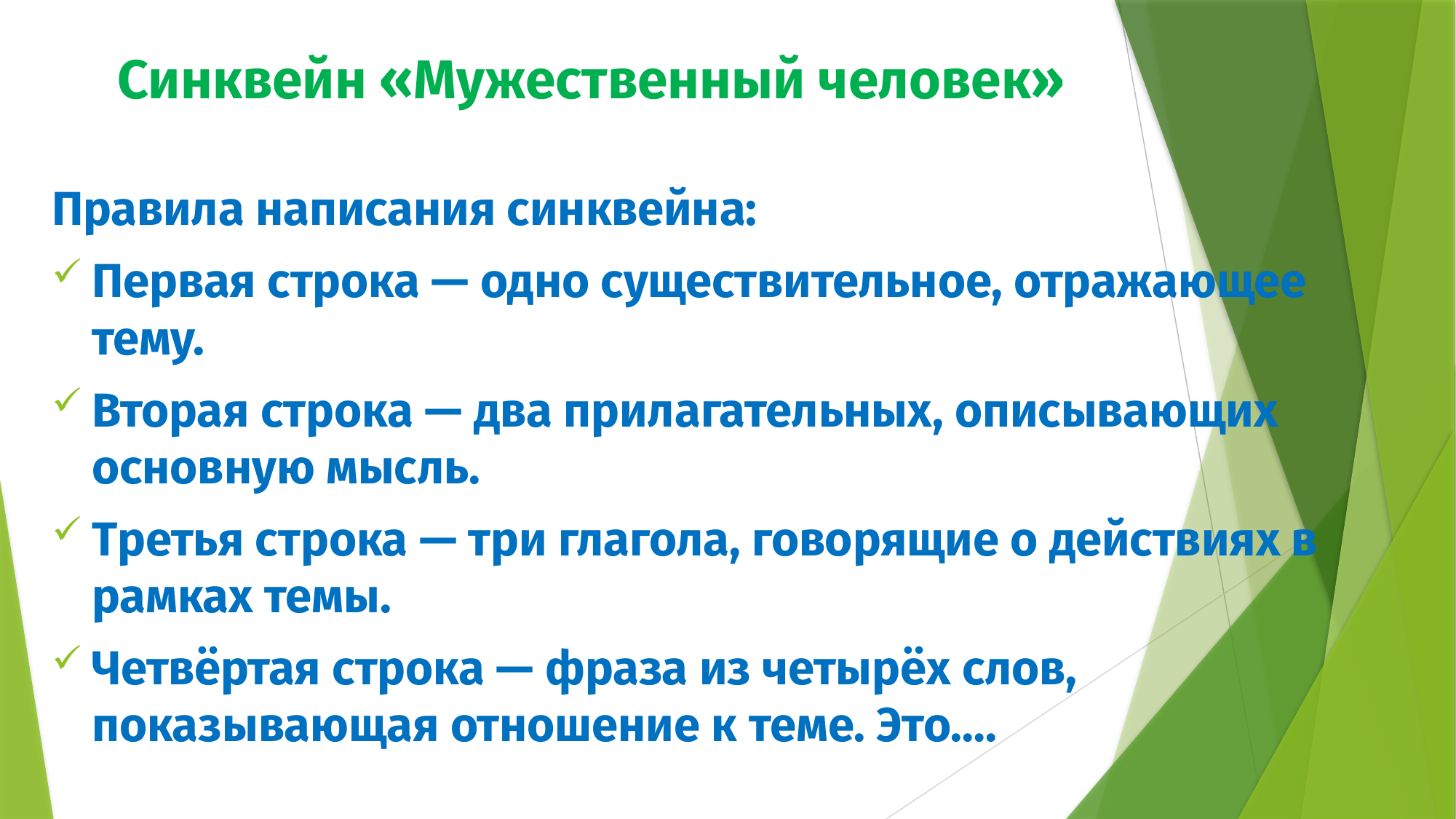

# Синквейн «Мужественный человек»
Правила написания синквейна:
Первая строка — одно существительное, отражающее тему.
Вторая строка — два прилагательных, описывающих основную мысль.
Третья строка — три глагола, говорящие о действиях в рамках темы.
Четвёртая строка — фраза из четырёх слов, показывающая отношение к теме. Это….